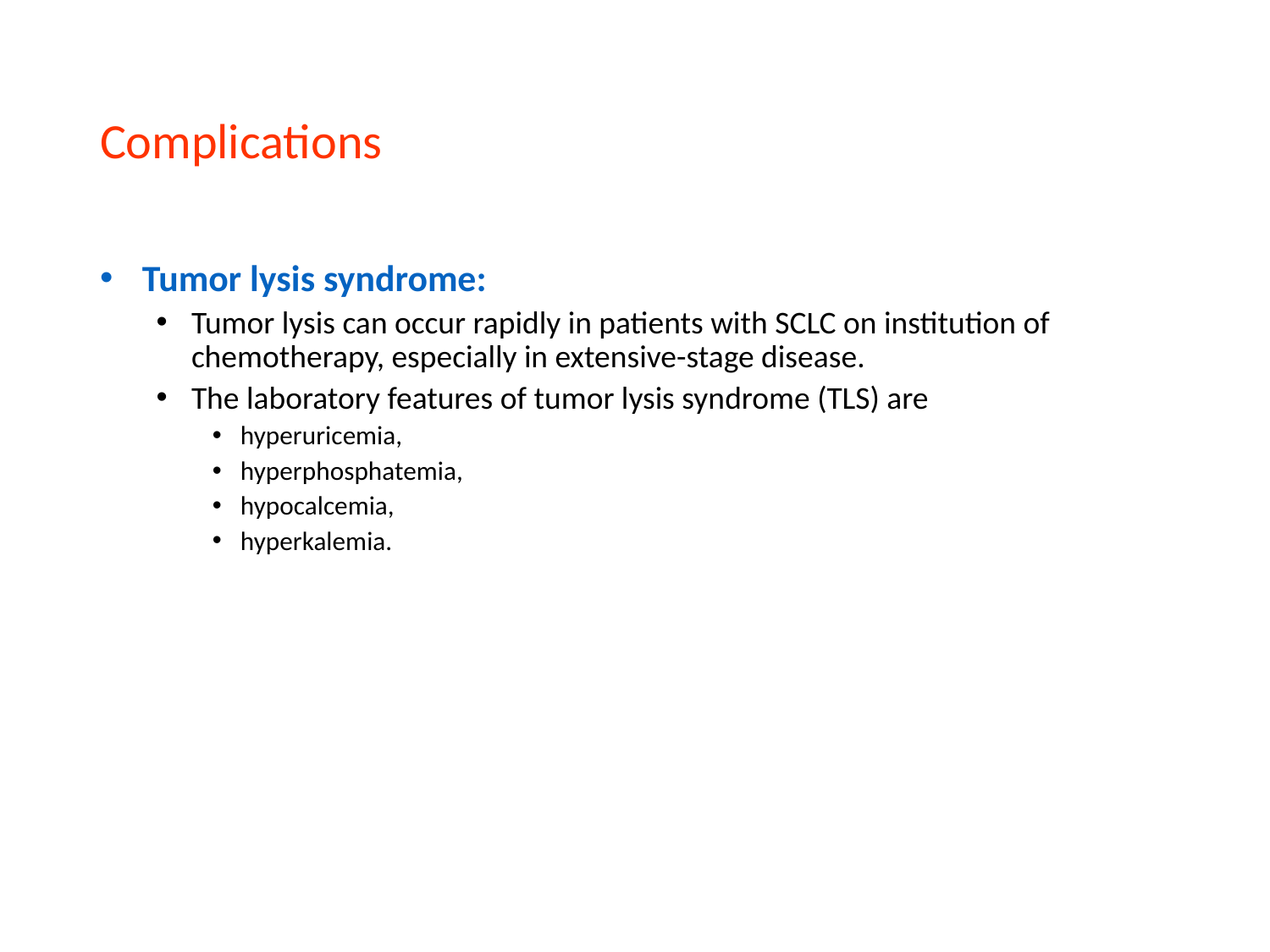

# Complications
Tumor lysis syndrome:
Tumor lysis can occur rapidly in patients with SCLC on institution of chemotherapy, especially in extensive-stage disease.
The laboratory features of tumor lysis syndrome (TLS) are
hyperuricemia,
hyperphosphatemia,
hypocalcemia,
hyperkalemia.